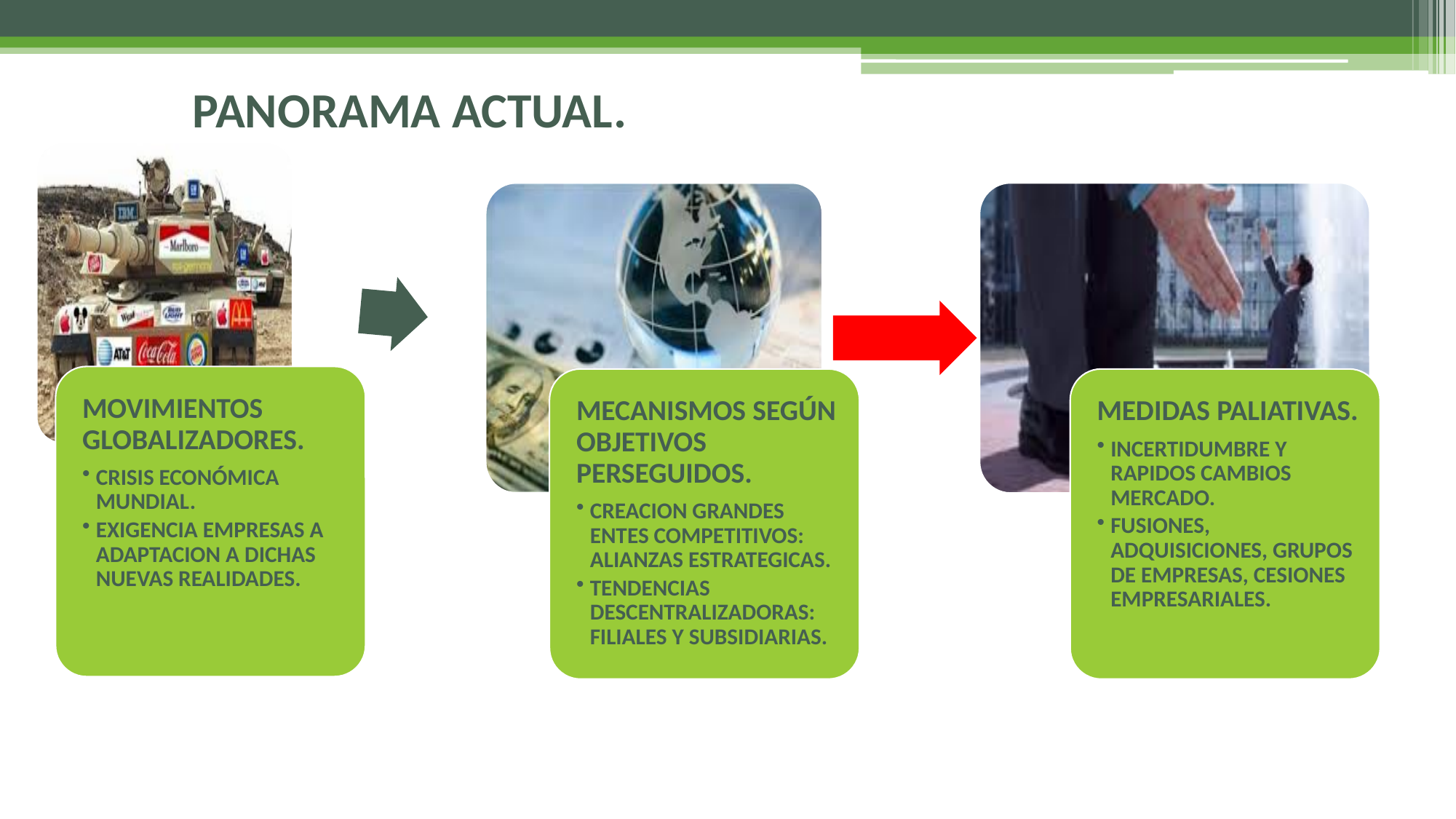

# PANORAMA ACTUAL.
MOVIMIENTOS GLOBALIZADORES.
CRISIS ECONÓMICA MUNDIAL.
EXIGENCIA EMPRESAS A ADAPTACION A DICHAS NUEVAS REALIDADES.

MECANISMOS SEGÚN OBJETIVOS PERSEGUIDOS.
CREACION GRANDES ENTES COMPETITIVOS: ALIANZAS ESTRATEGICAS.
TENDENCIAS DESCENTRALIZADORAS: FILIALES Y SUBSIDIARIAS.

MEDIDAS PALIATIVAS.
INCERTIDUMBRE Y RAPIDOS CAMBIOS MERCADO.
FUSIONES, ADQUISICIONES, GRUPOS DE EMPRESAS, CESIONES EMPRESARIALES.